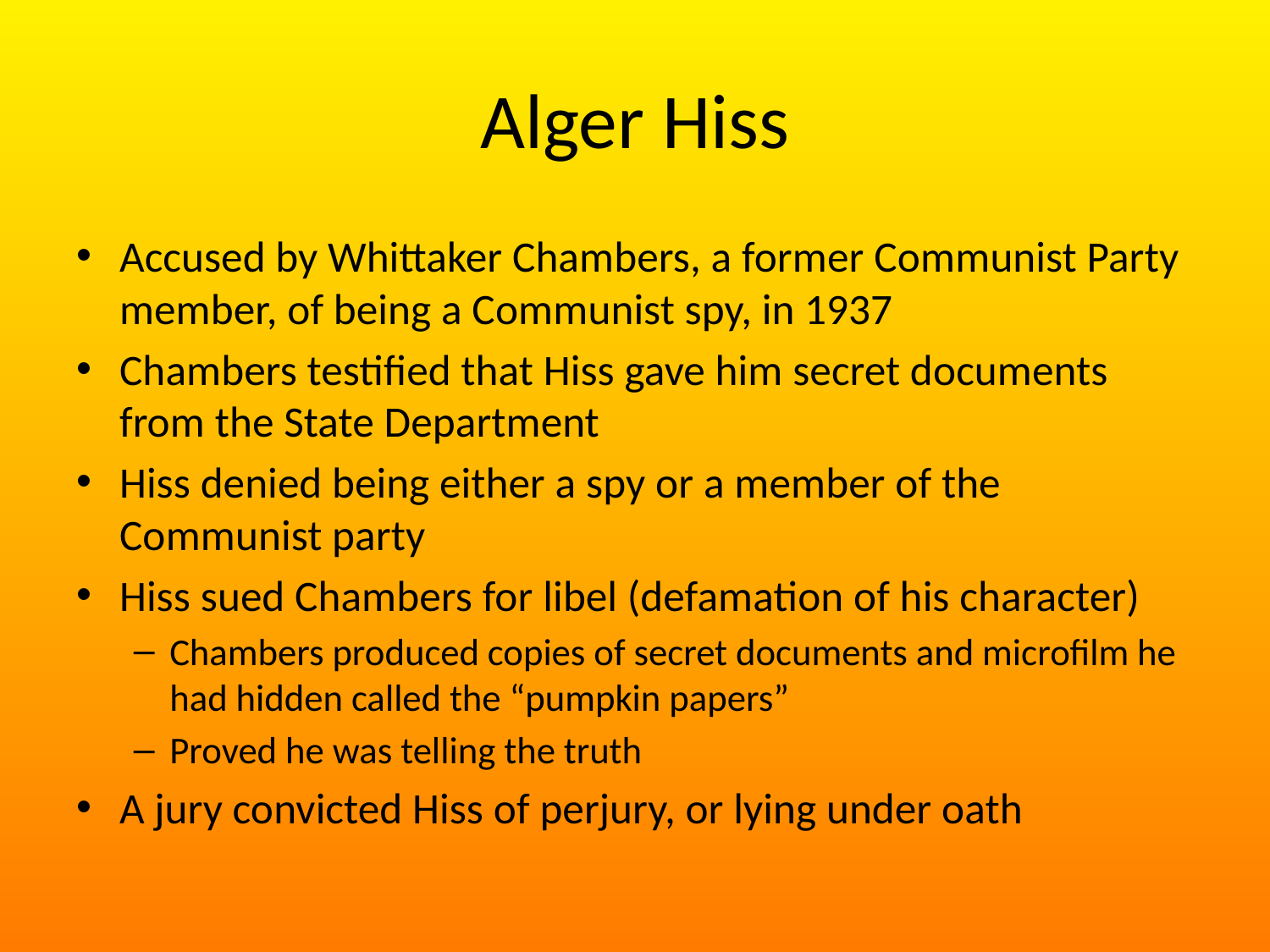

# Alger Hiss
Accused by Whittaker Chambers, a former Communist Party member, of being a Communist spy, in 1937
Chambers testified that Hiss gave him secret documents from the State Department
Hiss denied being either a spy or a member of the Communist party
Hiss sued Chambers for libel (defamation of his character)
Chambers produced copies of secret documents and microfilm he had hidden called the “pumpkin papers”
Proved he was telling the truth
A jury convicted Hiss of perjury, or lying under oath